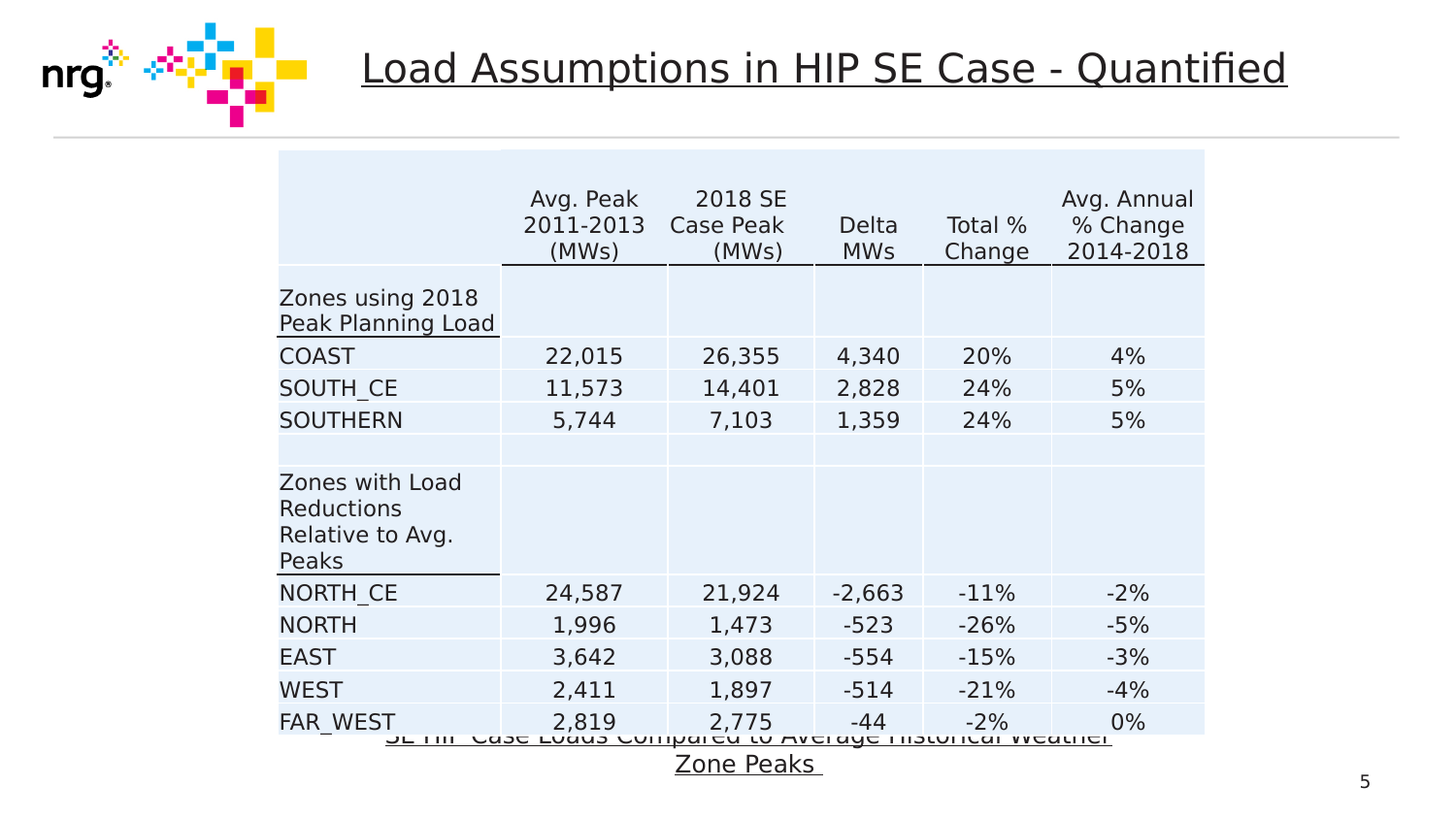

# Load Assumptions in HIP SE Case - Quantified
|  | Avg. Peak 2011-2013 (MWs) | 2018 SE Case Peak (MWs) | Delta MWs | Total % Change | Avg. Annual % Change 2014-2018 |
| --- | --- | --- | --- | --- | --- |
| Zones using 2018 Peak Planning Load |  |  |  |  |  |
| COAST | 22,015 | 26,355 | 4,340 | 20% | 4% |
| SOUTH\_CE | 11,573 | 14,401 | 2,828 | 24% | 5% |
| SOUTHERN | 5,744 | 7,103 | 1,359 | 24% | 5% |
|  |  |  |  |  |  |
| Zones with Load Reductions Relative to Avg. Peaks |  |  |  |  |  |
| NORTH\_CE | 24,587 | 21,924 | -2,663 | -11% | -2% |
| NORTH | 1,996 | 1,473 | -523 | -26% | -5% |
| EAST | 3,642 | 3,088 | -554 | -15% | -3% |
| WEST | 2,411 | 1,897 | -514 | -21% | -4% |
| FAR\_WEST | 2,819 | 2,775 | -44 | -2% | 0% |
SE HIP Case Loads Compared to Average Historical Weather Zone Peaks